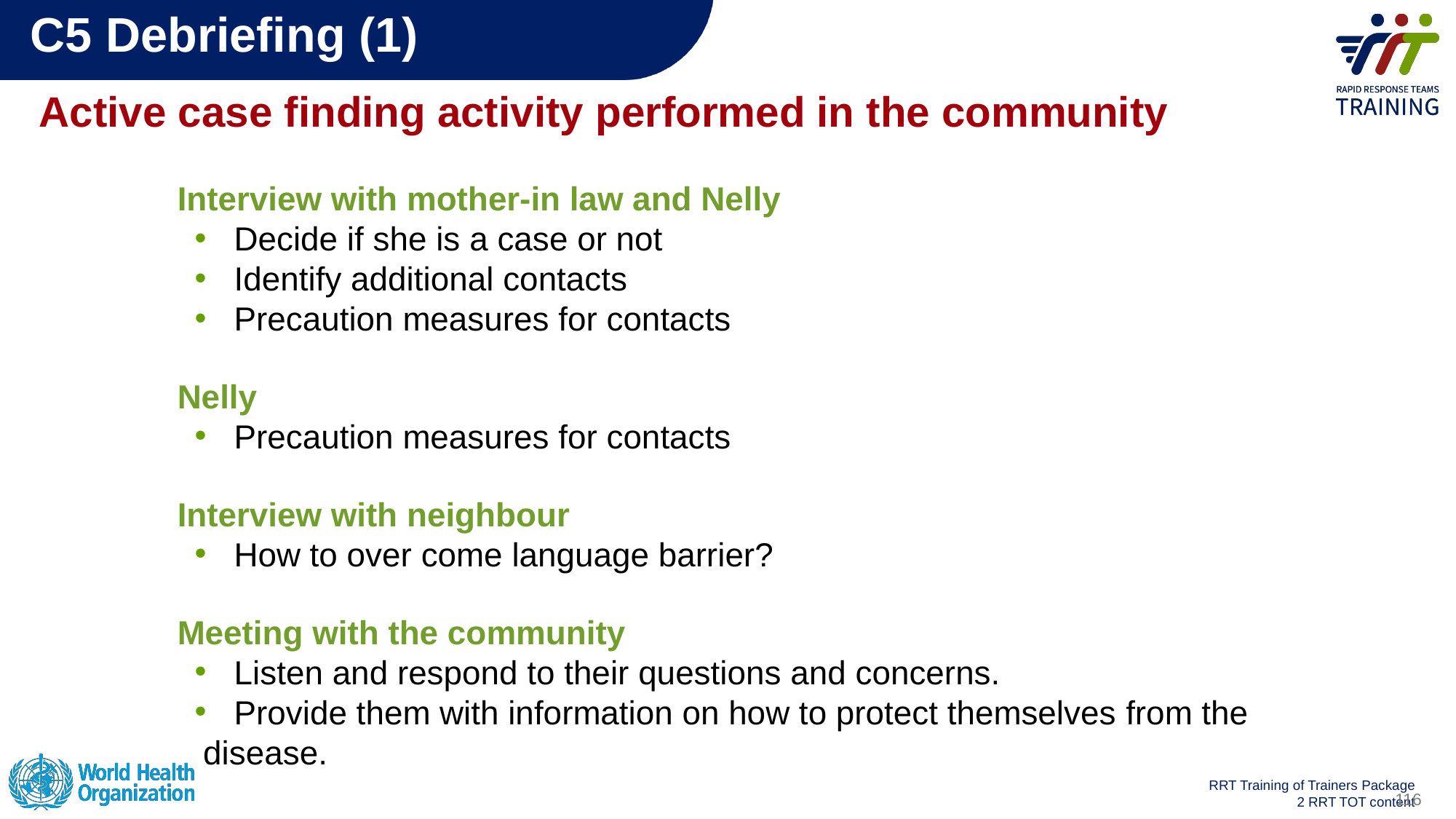

# C5 Debriefing (1)
Active case finding activity performed in the community
Interview with mother-in law and Nelly
   Decide if she is a case or not
   Identify additional contacts
   Precaution measures for contacts

Nelly
   Precaution measures for contacts

Interview with neighbour
   How to over come language barrier?

Meeting with the community
   Listen and respond to their questions and concerns.
   Provide them with information on how to protect themselves from the disease.